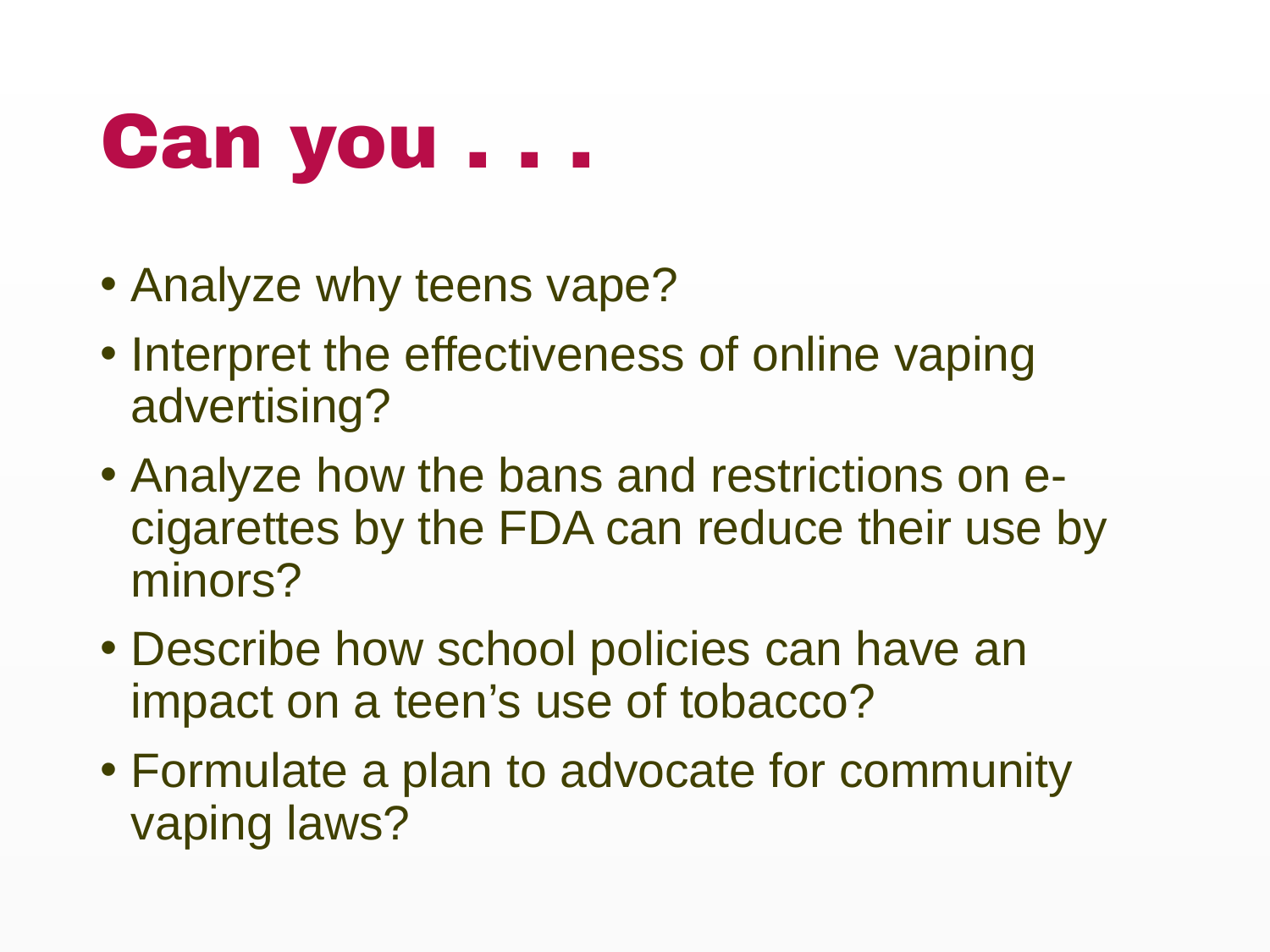

# Can you . . .
Analyze why teens vape?
Interpret the effectiveness of online vaping advertising?
Analyze how the bans and restrictions on e-cigarettes by the FDA can reduce their use by minors?
Describe how school policies can have an impact on a teen’s use of tobacco?
Formulate a plan to advocate for community vaping laws?